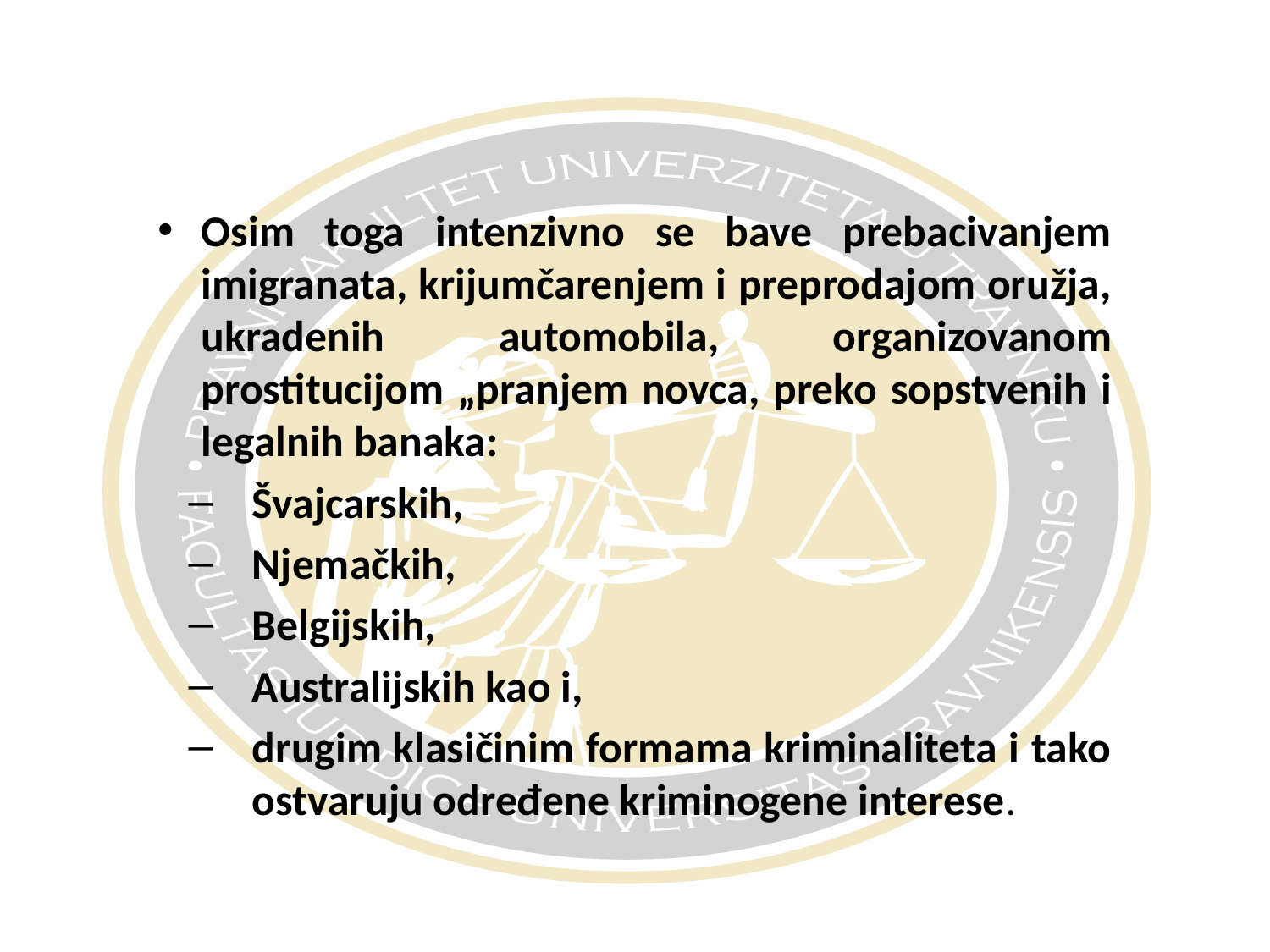

#
Osim toga intenzivno se bave prebacivanjem imigranata, krijumčarenjem i preprodajom oružja, ukradenih automobila, organizovanom prostitucijom „pranjem novca, preko sopstvenih i legalnih banaka:
Švajcarskih,
Njemačkih,
Belgijskih,
Australijskih kao i,
drugim klasičinim formama kriminaliteta i tako ostvaruju određene kriminogene interese.